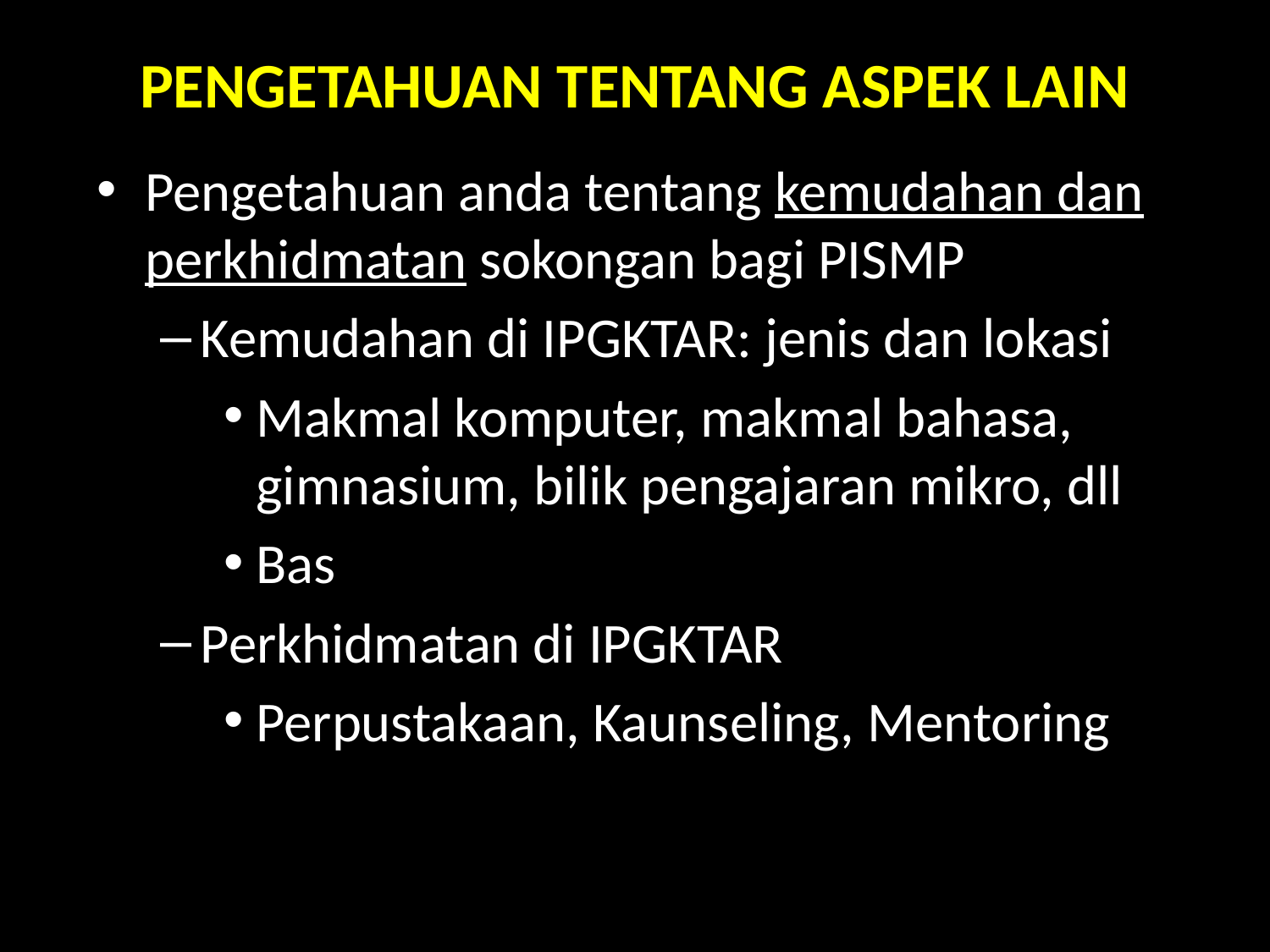

# PENGETAHUAN TENTANG ASPEK LAIN
Pengetahuan anda tentang kemudahan dan perkhidmatan sokongan bagi PISMP
Kemudahan di IPGKTAR: jenis dan lokasi
Makmal komputer, makmal bahasa, gimnasium, bilik pengajaran mikro, dll
Bas
Perkhidmatan di IPGKTAR
Perpustakaan, Kaunseling, Mentoring